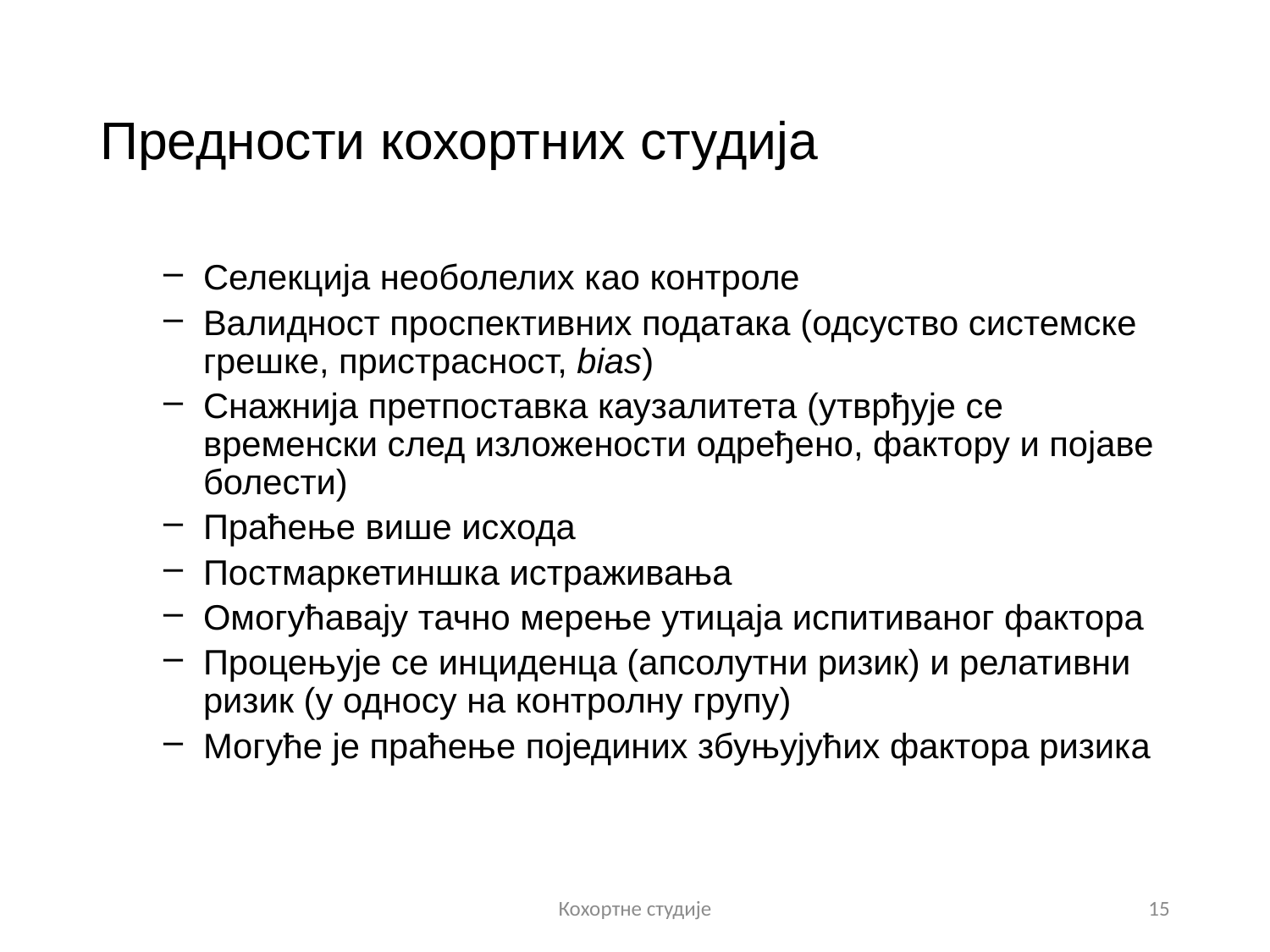

# Предности кохортних студија
Селекција необолелих као контроле
Валидност проспективних података (одсуство системске грешке, пристрасност, bias)
Снажнија претпоставка каузалитета (утврђује се временски след изложености одређено, фактору и појаве болести)
Праћење више исхода
Постмаркетиншка истраживања
Омогућавају тачно мерење утицаја испитиваног фактора
Процењује се инциденца (апсолутни ризик) и релативни ризик (у односу на контролну групу)
Могуће је праћење појединих збуњујућих фактора ризика

Кохортне студије
15